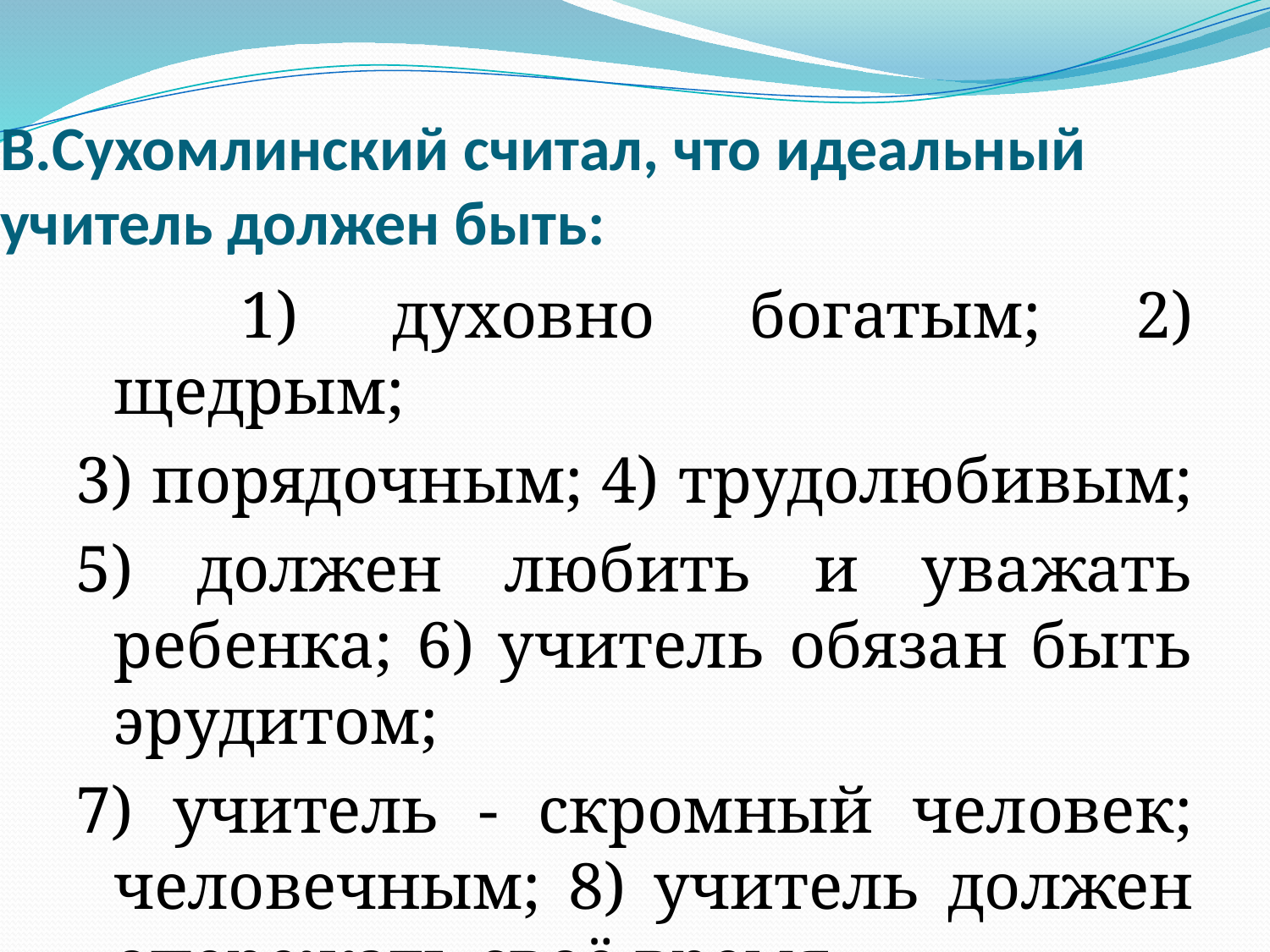

# В.Сухомлинский считал, что идеальный учитель должен быть:
		1) духовно богатым; 2) щедрым;
3) порядочным; 4) трудолюбивым;
5) должен любить и уважать ребенка; 6) учитель обязан быть эрудитом;
7) учитель - скромный человек; человечным; 8) учитель должен опережать своё время.